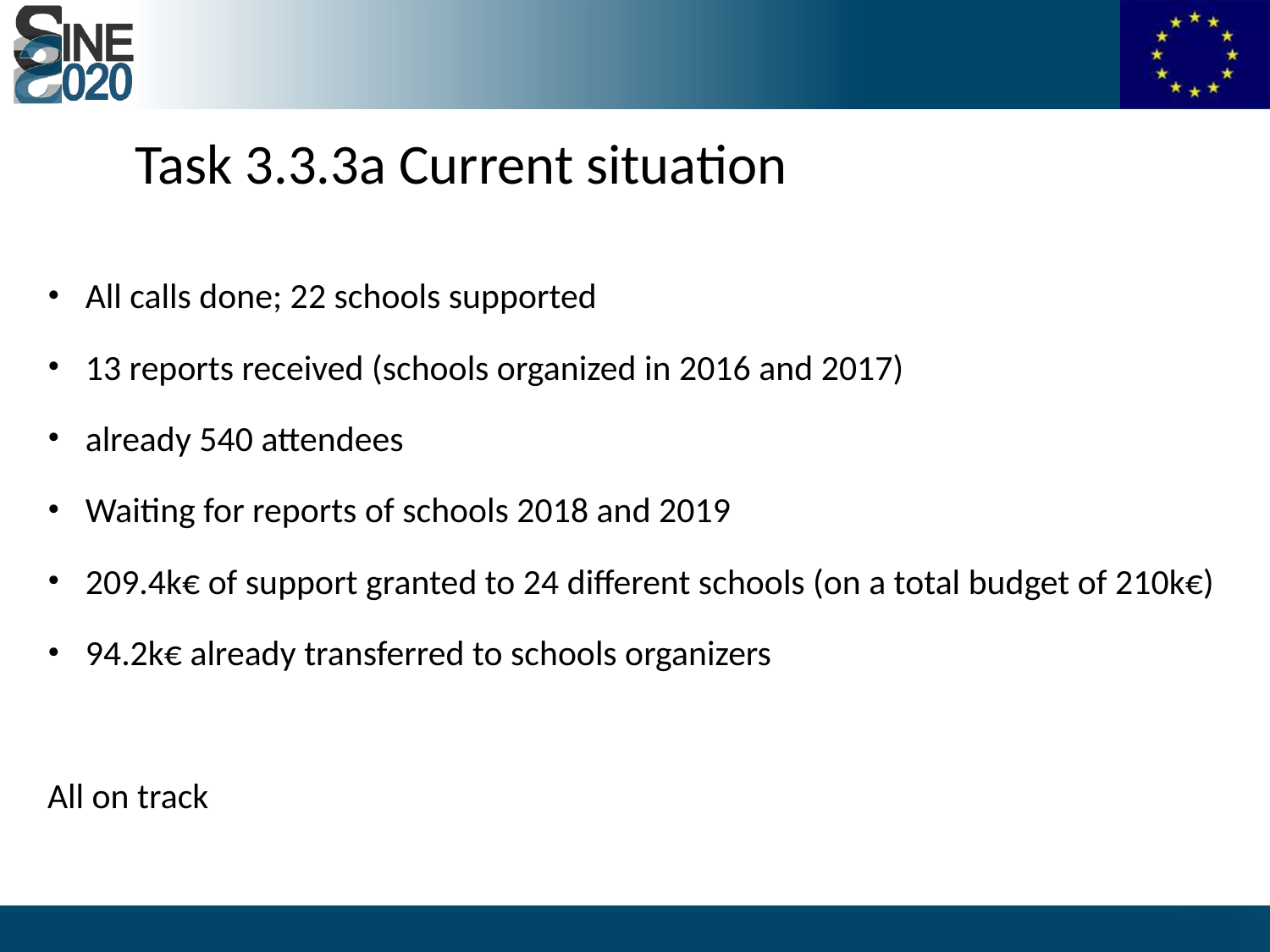

Task 3.3.3a Current situation
 All calls done; 22 schools supported
 13 reports received (schools organized in 2016 and 2017)
 already 540 attendees
 Waiting for reports of schools 2018 and 2019
 209.4k€ of support granted to 24 different schools (on a total budget of 210k€)
 94.2k€ already transferred to schools organizers

All on track